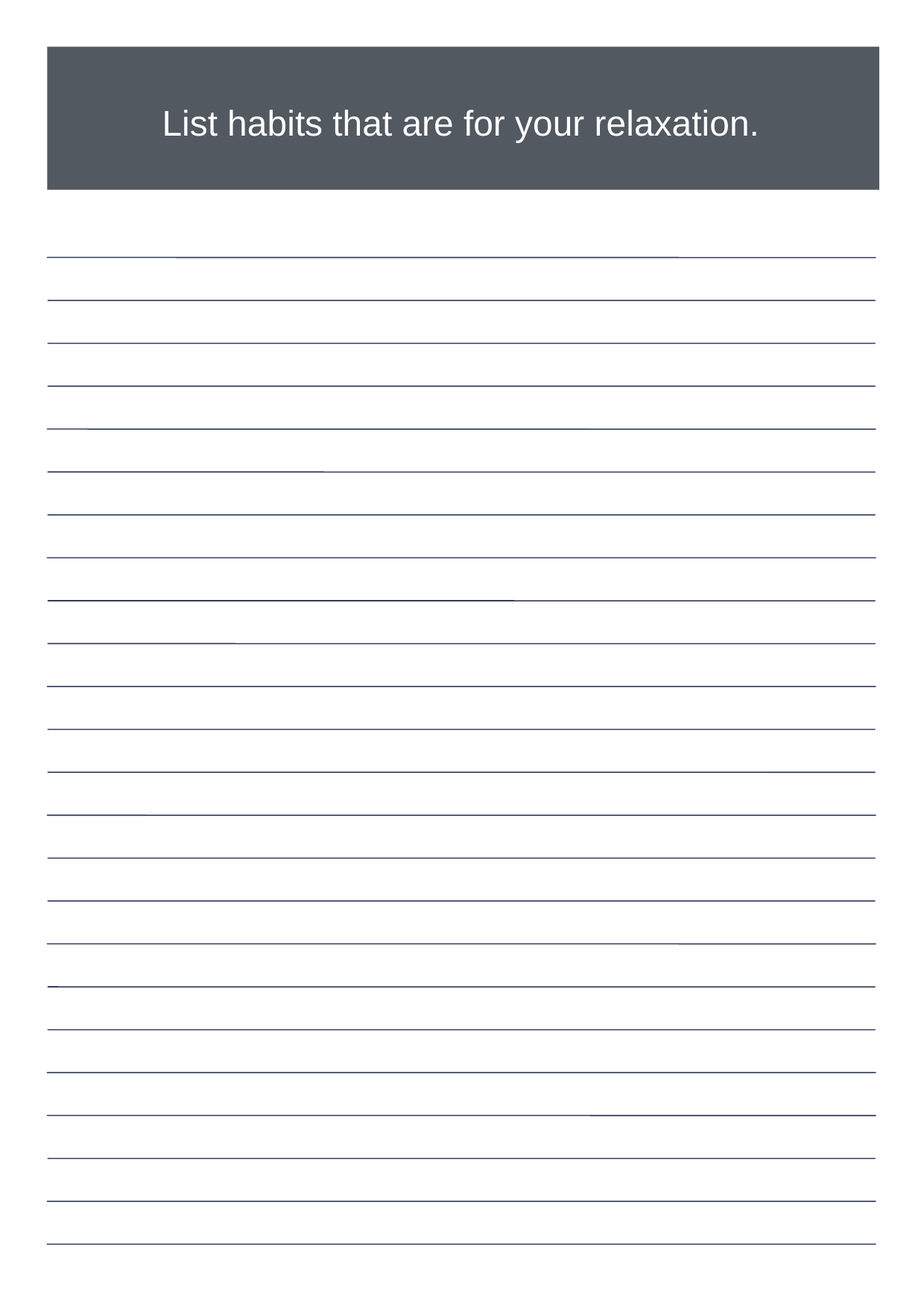

List habits that are for your relaxation.